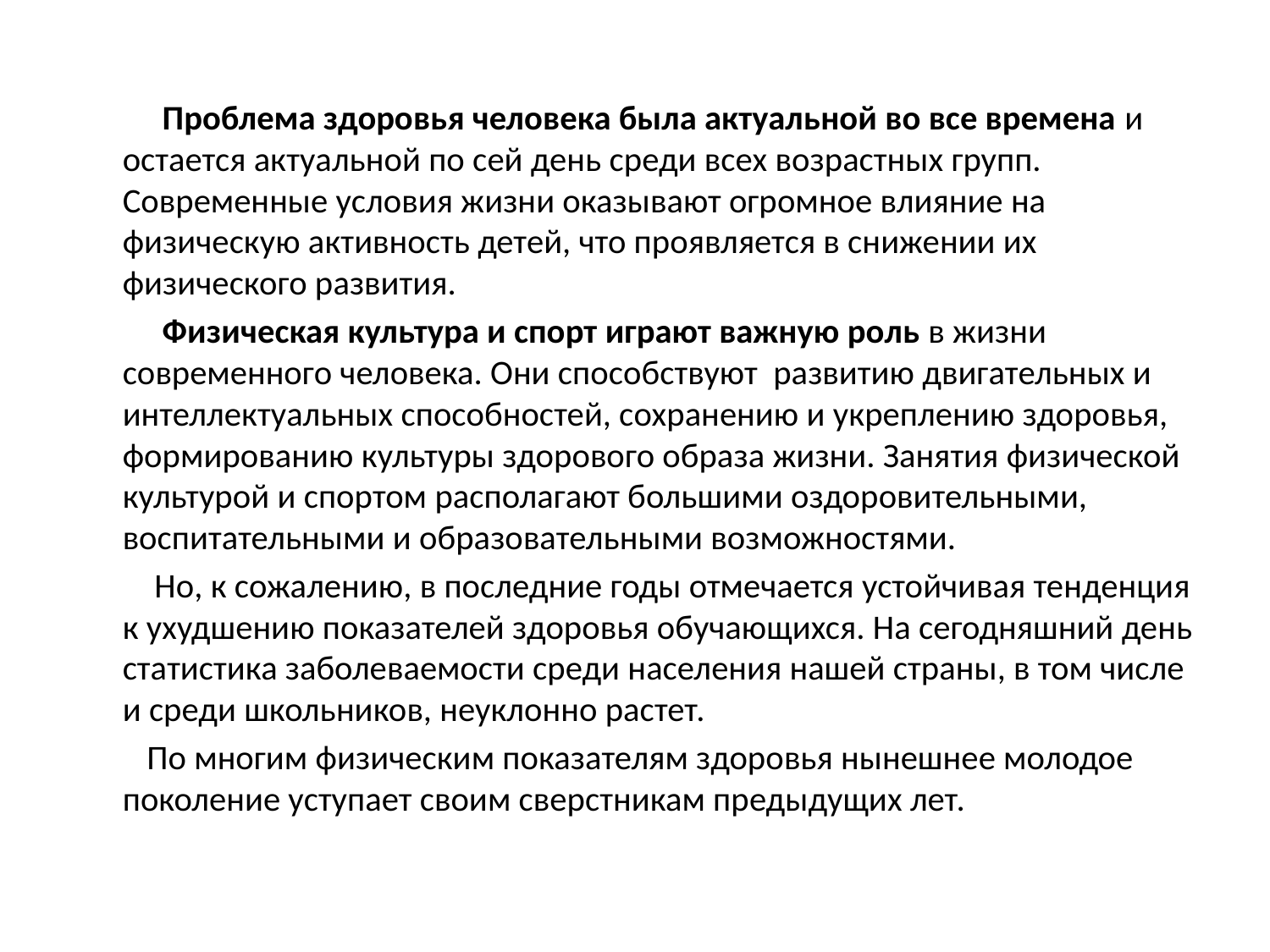

Проблема здоровья человека была актуальной во все времена и остается актуальной по сей день среди всех возрастных групп. Современные условия жизни оказывают огромное влияние на физическую активность детей, что проявляется в снижении их физического развития.
           Физическая культура и спорт играют важную роль в жизни современного человека. Они способствуют  развитию двигательных и интеллектуальных способностей, сохранению и укреплению здоровья, формированию культуры здорового образа жизни. Занятия физической культурой и спортом располагают большими оздоровительными, воспитательными и образовательными возможностями.
          Но, к сожалению, в последние годы отмечается устойчивая тенденция к ухудшению показателей здоровья обучающихся. На сегодняшний день статистика заболеваемости среди населения нашей страны, в том числе и среди школьников, неуклонно растет.
         По многим физическим показателям здоровья нынешнее молодое поколение уступает своим сверстникам предыдущих лет.